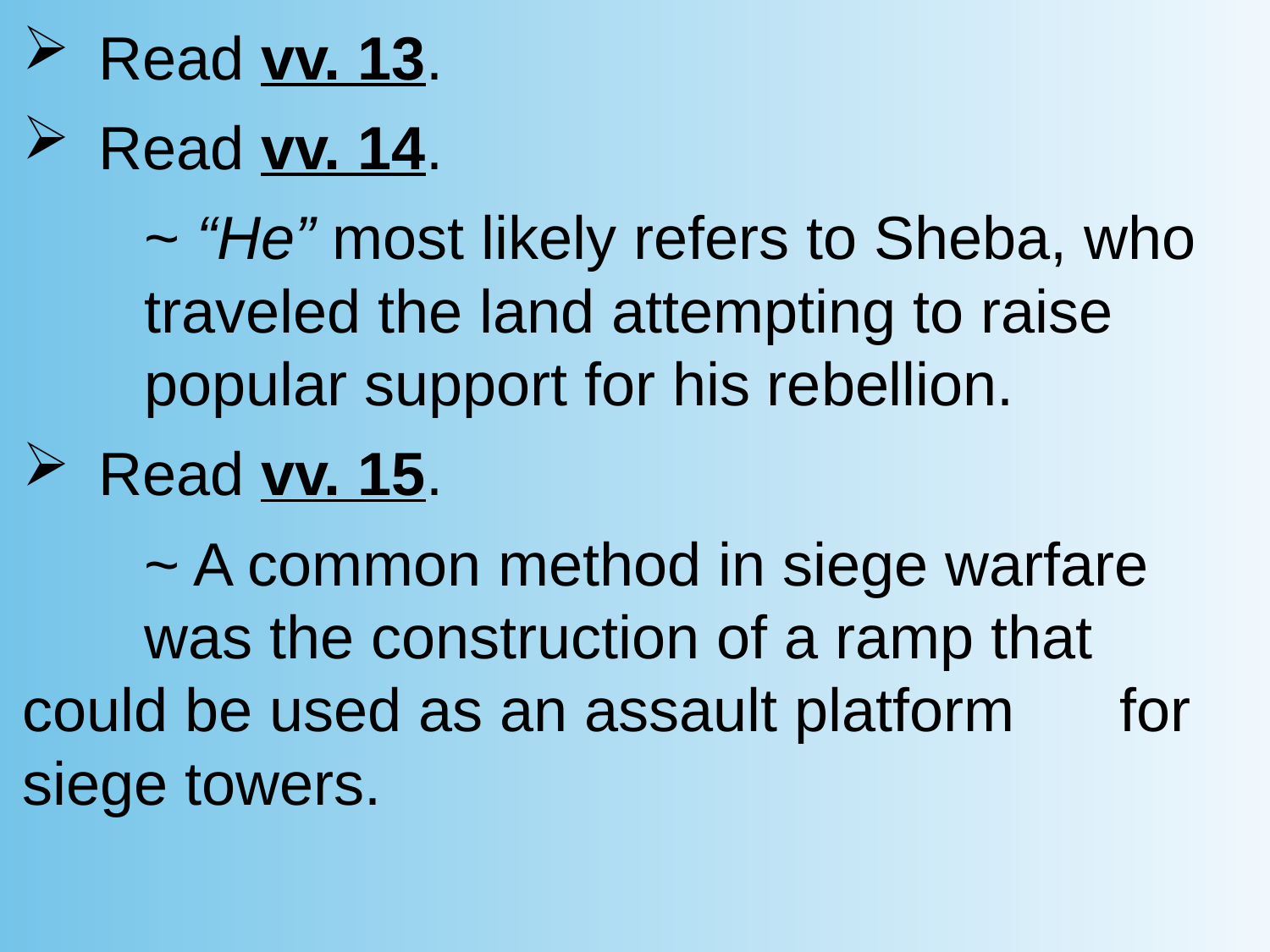

Read vv. 13.
Read vv. 14.
		~ “He” most likely refers to Sheba, who 					traveled the land attempting to raise 					popular support for his rebellion.
Read vv. 15.
		~ A common method in siege warfare 				was the construction of a ramp that 				could be used as an assault platform 				for siege towers.